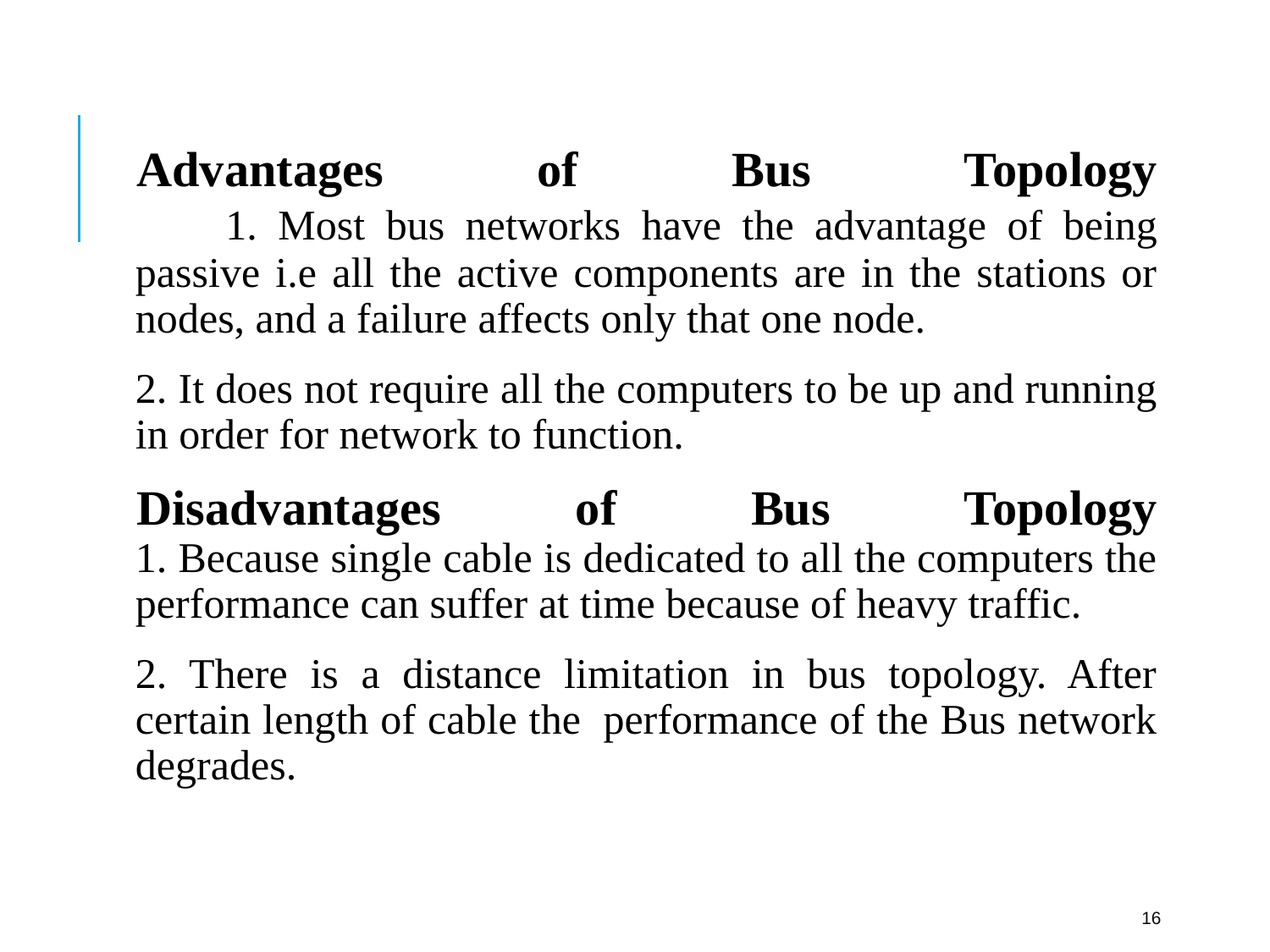

Advantages of Bus Topology
    1. Most bus networks have the advantage of being passive i.e all the active components are in the stations or nodes, and a failure affects only that one node.
2. It does not require all the computers to be up and running in order for network to function.
Disadvantages of Bus Topology
1. Because single cable is dedicated to all the computers the performance can suffer at time because of heavy traffic.
2. There is a distance limitation in bus topology. After certain length of cable the  performance of the Bus network degrades.

16